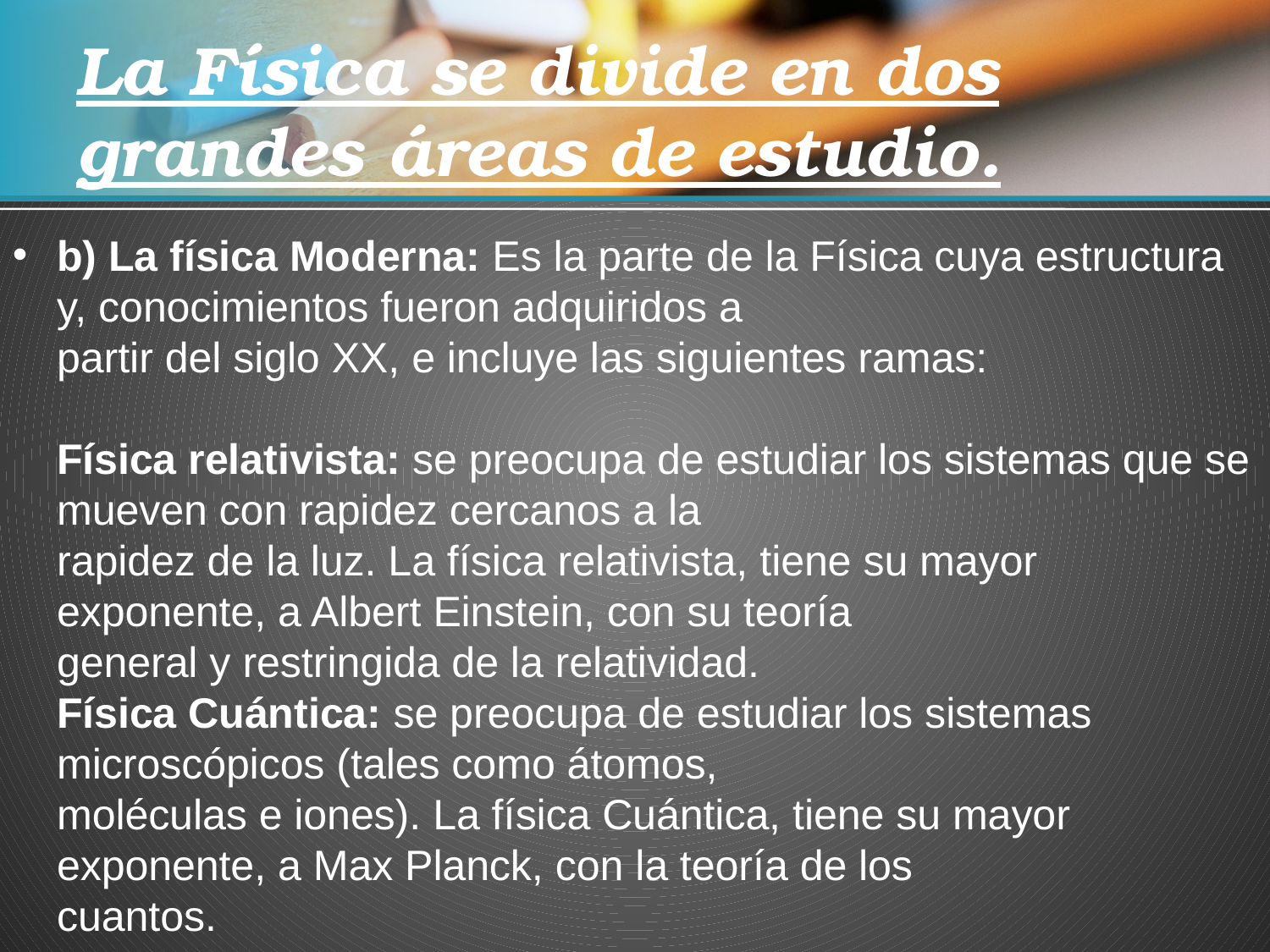

# La Física se divide en dos grandes áreas de estudio.
b) La física Moderna: Es la parte de la Física cuya estructura y, conocimientos fueron adquiridos a
partir del siglo XX, e incluye las siguientes ramas:
Física relativista: se preocupa de estudiar los sistemas que se mueven con rapidez cercanos a la
rapidez de la luz. La física relativista, tiene su mayor exponente, a Albert Einstein, con su teoría
general y restringida de la relatividad.
Física Cuántica: se preocupa de estudiar los sistemas microscópicos (tales como átomos, 
moléculas e iones). La física Cuántica, tiene su mayor exponente, a Max Planck, con la teoría de los
cuantos.